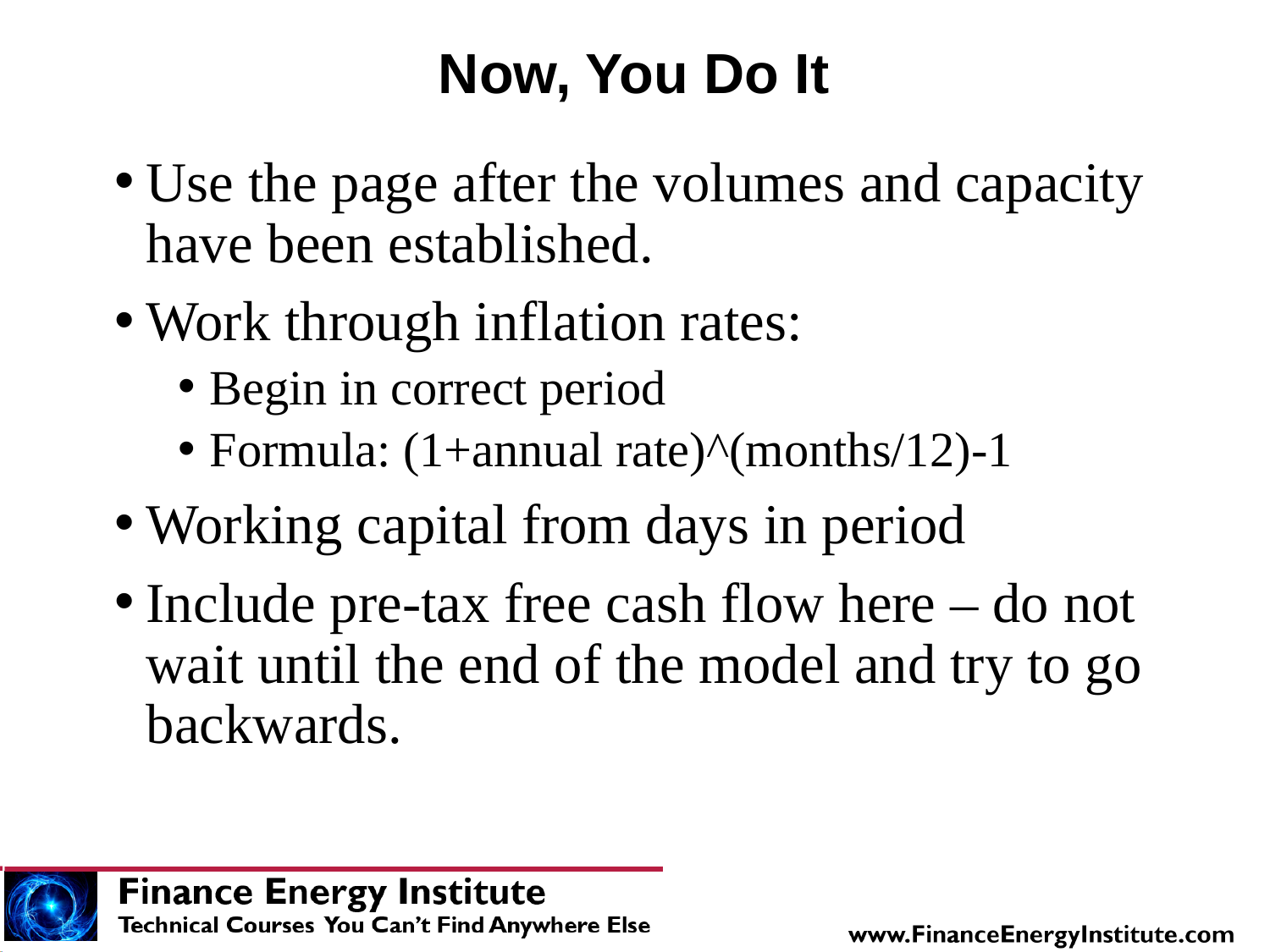

# Now, You Do It
Use the page after the volumes and capacity have been established.
Work through inflation rates:
Begin in correct period
Formula: (1+annual rate)^(months/12)-1
Working capital from days in period
Include pre-tax free cash flow here – do not wait until the end of the model and try to go backwards.